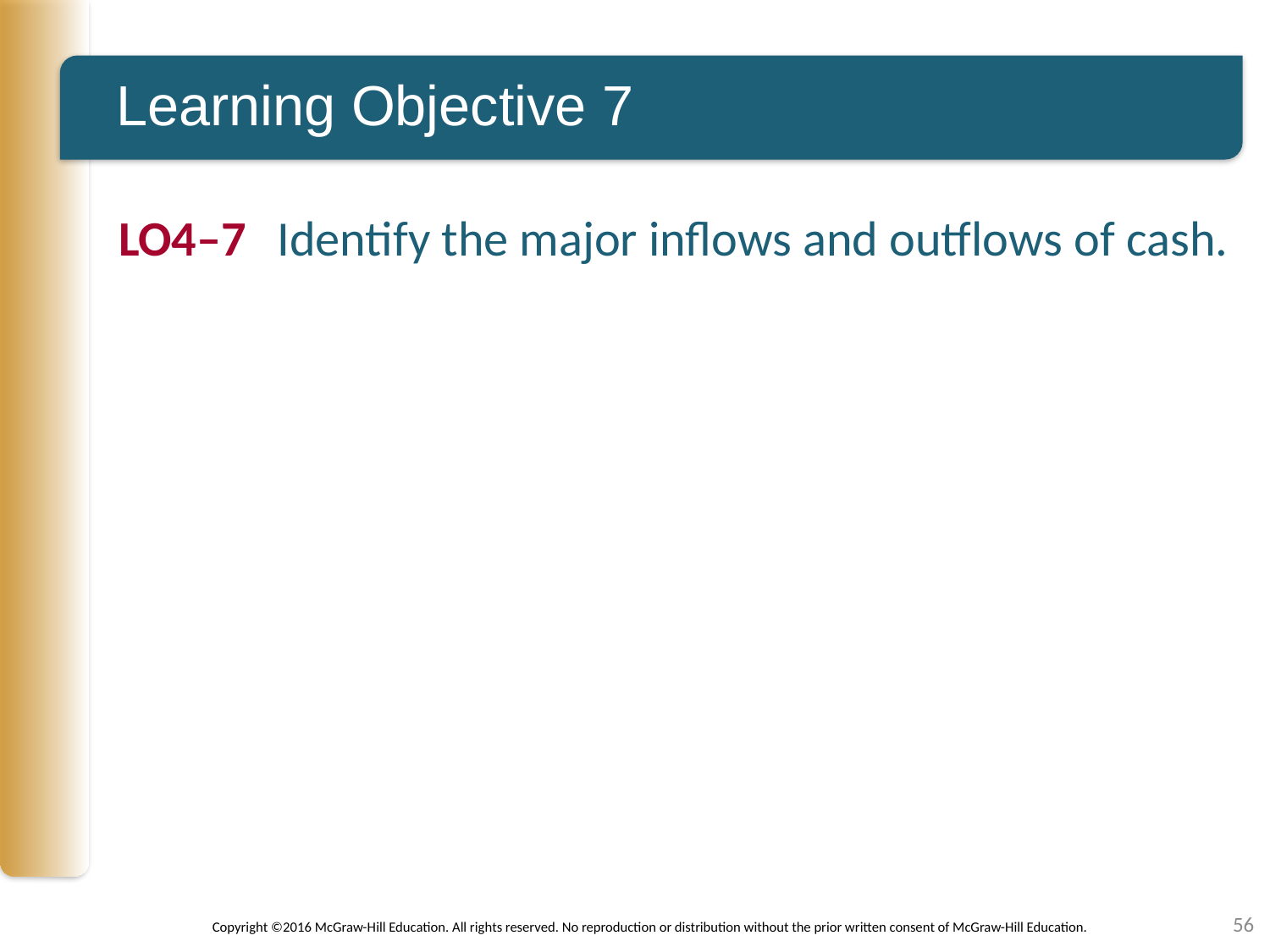

# Learning Objective 7
LO4–7	Identify the major inflows and outflows of cash.
56
Copyright ©2016 McGraw-Hill Education. All rights reserved. No reproduction or distribution without the prior written consent of McGraw-Hill Education.